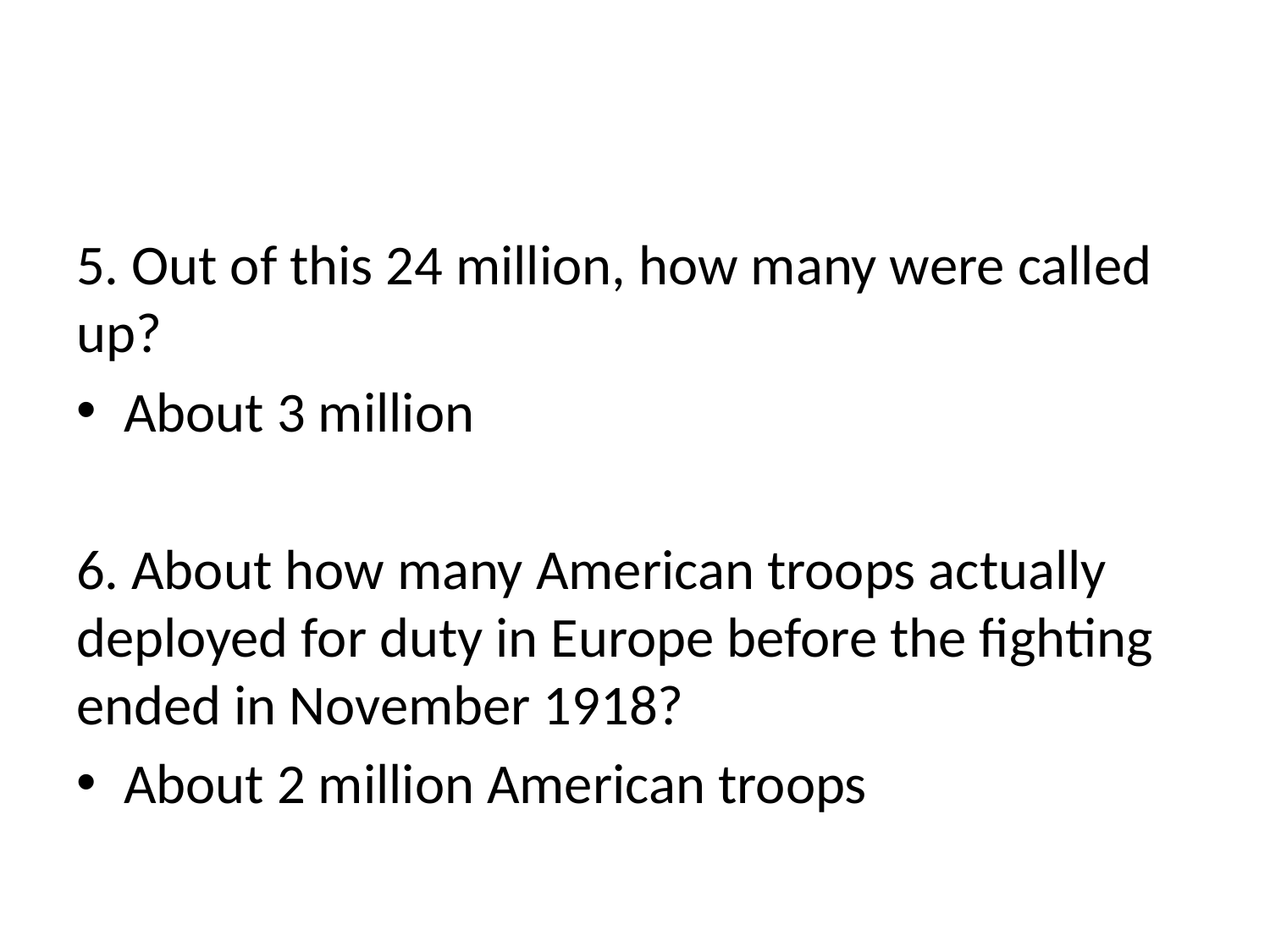

#
5. Out of this 24 million, how many were called up?
About 3 million

6. About how many American troops actually deployed for duty in Europe before the fighting ended in November 1918?
About 2 million American troops